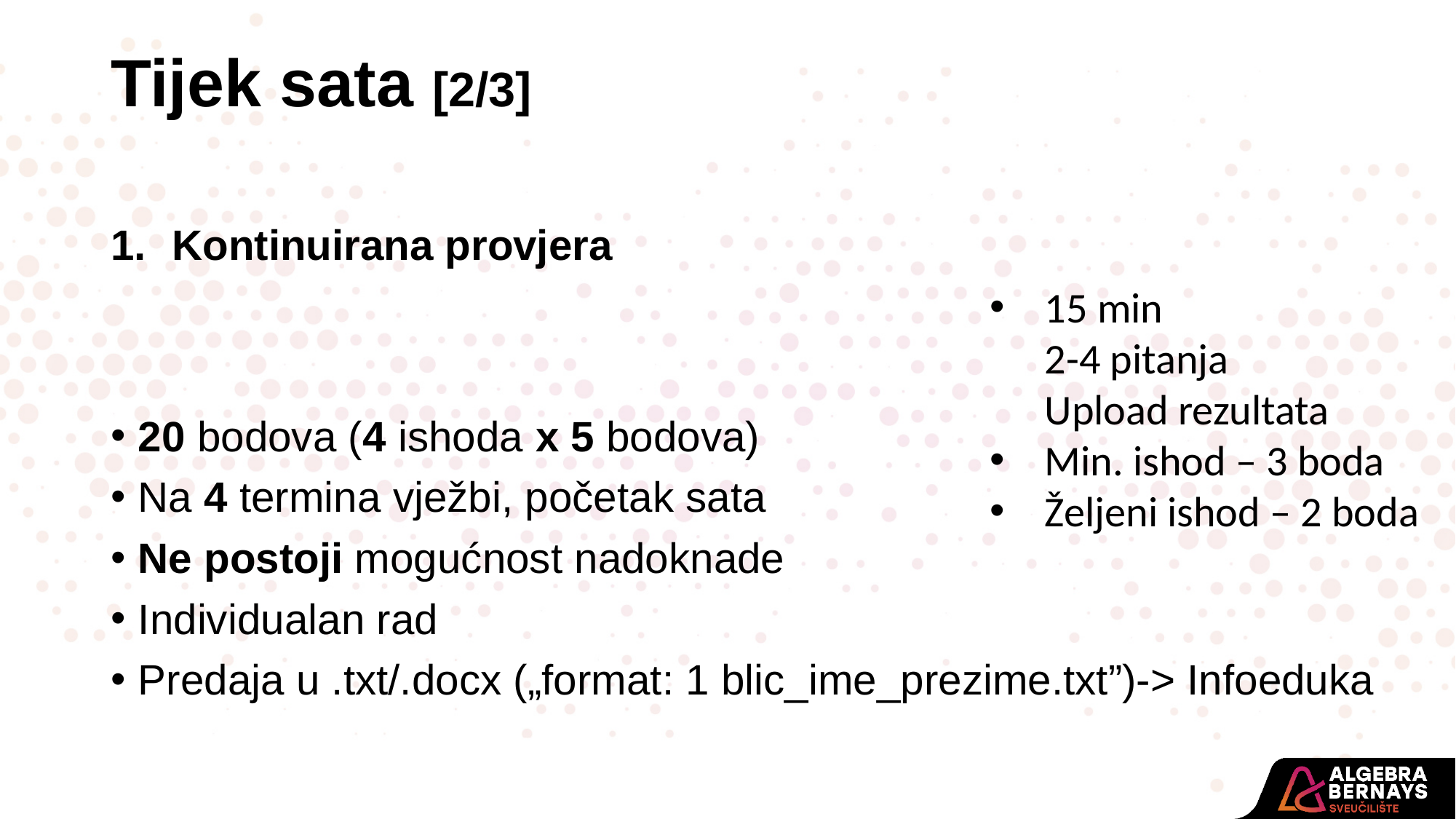

Tijek sata [2/3]
Kontinuirana provjera

15 min
2-4 pitanja
Upload rezultata
Min. ishod – 3 boda
Željeni ishod – 2 boda
20 bodova (4 ishoda x 5 bodova)
Na 4 termina vježbi, početak sata
Ne postoji mogućnost nadoknade
Individualan rad
Predaja u .txt/.docx („format: 1 blic_ime_prezime.txt”)-> Infoeduka